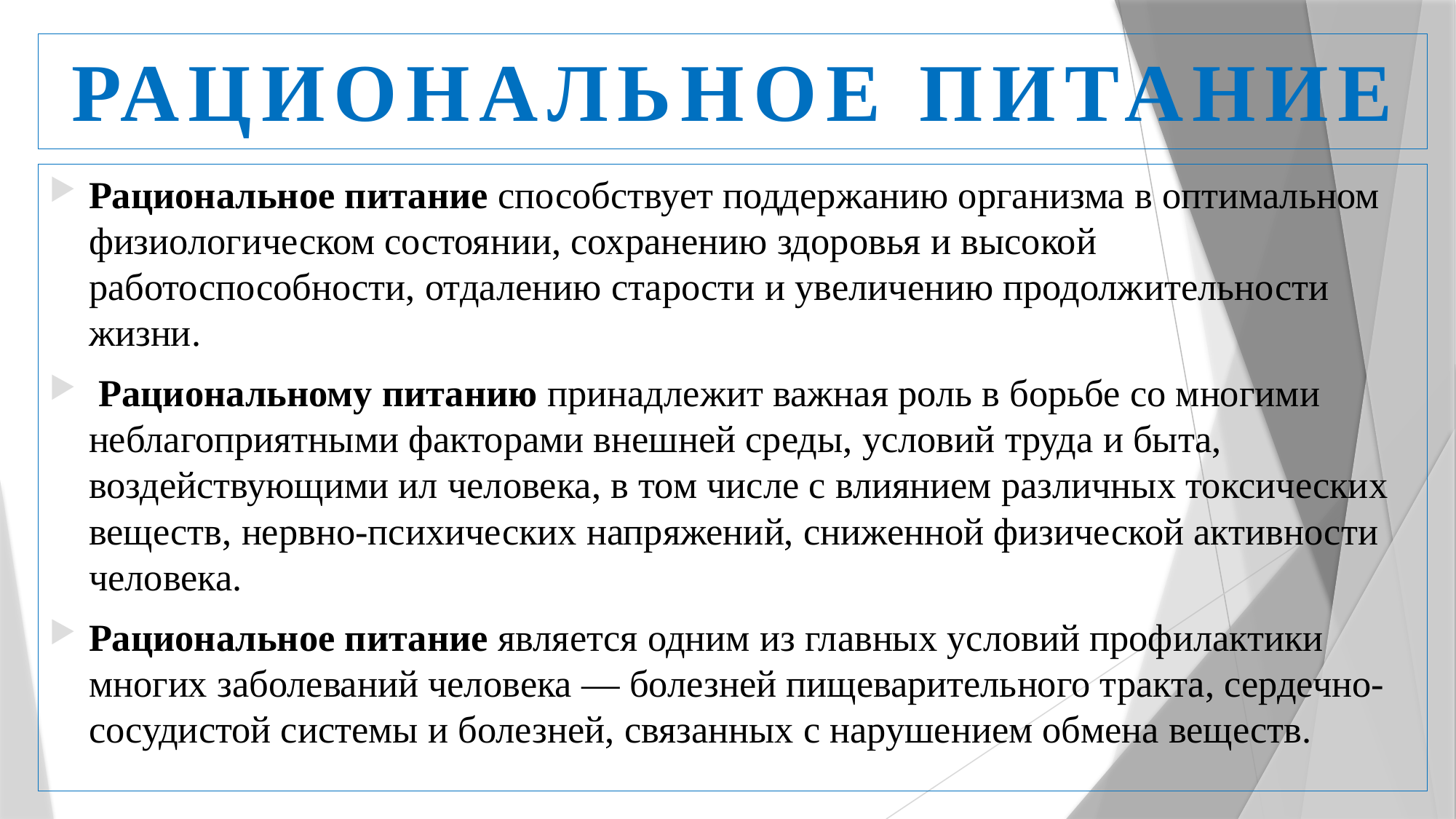

# РАЦИОНАЛЬНОЕ ПИТАНИЕ
Рациональное питание способствует поддержанию организма в оптимальном физиологическом состоянии, сохранению здоровья и высокой работоспособности, отдалению старости и увеличению продолжительности жизни.
 Рациональному питанию принадлежит важная роль в борьбе со многими неблагоприятными факторами внешней среды, условий труда и быта, воздействующими ил человека, в том числе с влиянием различных токсических веществ, нервно-психических напряжений, сниженной физической активности человека.
Рациональное питание является одним из главных условий профилактики многих заболеваний человека — болезней пищеварительного тракта, сердечно-сосудистой системы и болезней, связанных с нарушением обмена веществ.